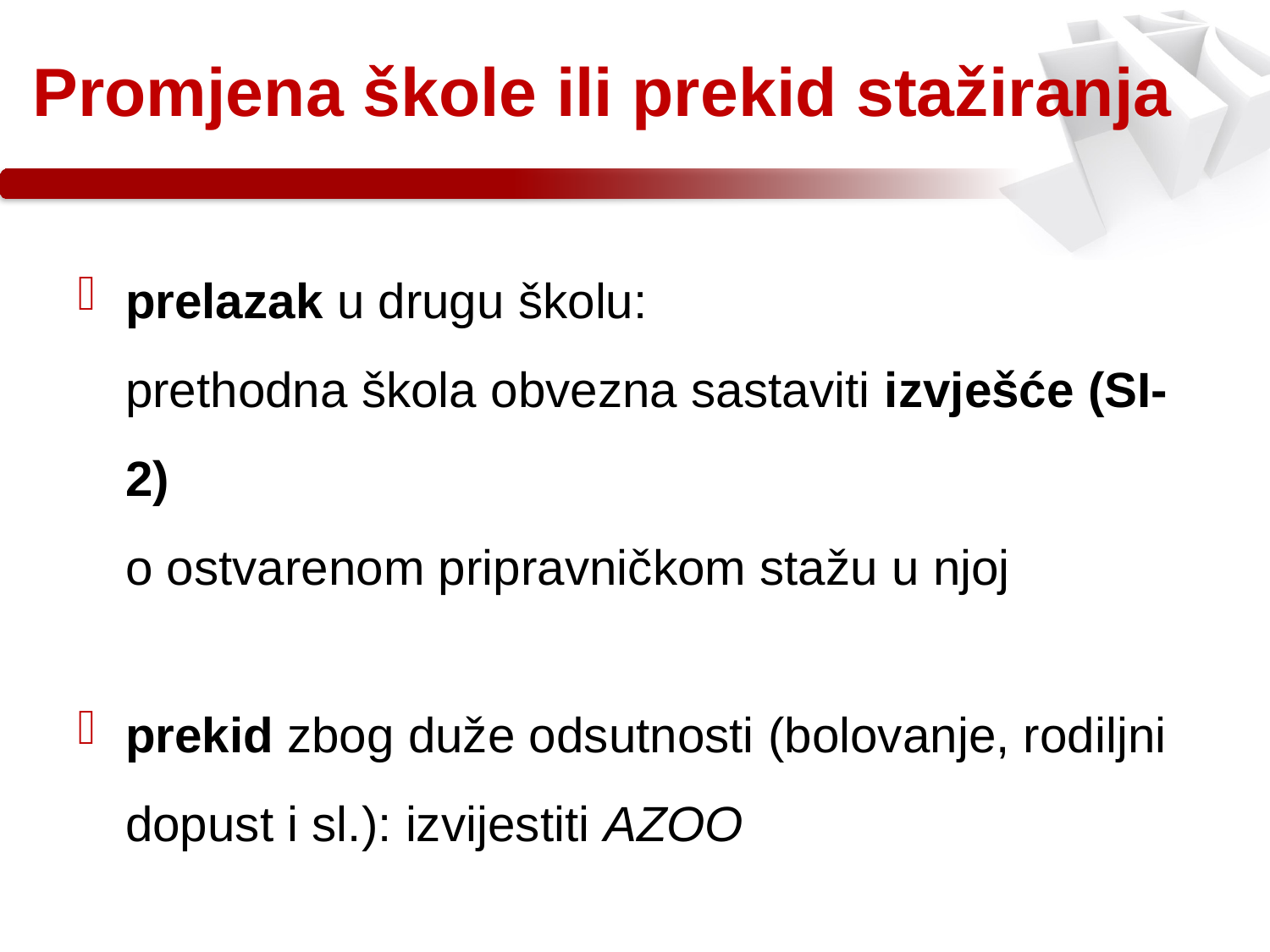

# Promjena škole ili prekid stažiranja
prelazak u drugu školu:
prethodna škola obvezna sastaviti izvješće (SI-2)
o ostvarenom pripravničkom stažu u njoj

prekid zbog duže odsutnosti (bolovanje, rodiljni dopust i sl.): izvijestiti AZOO